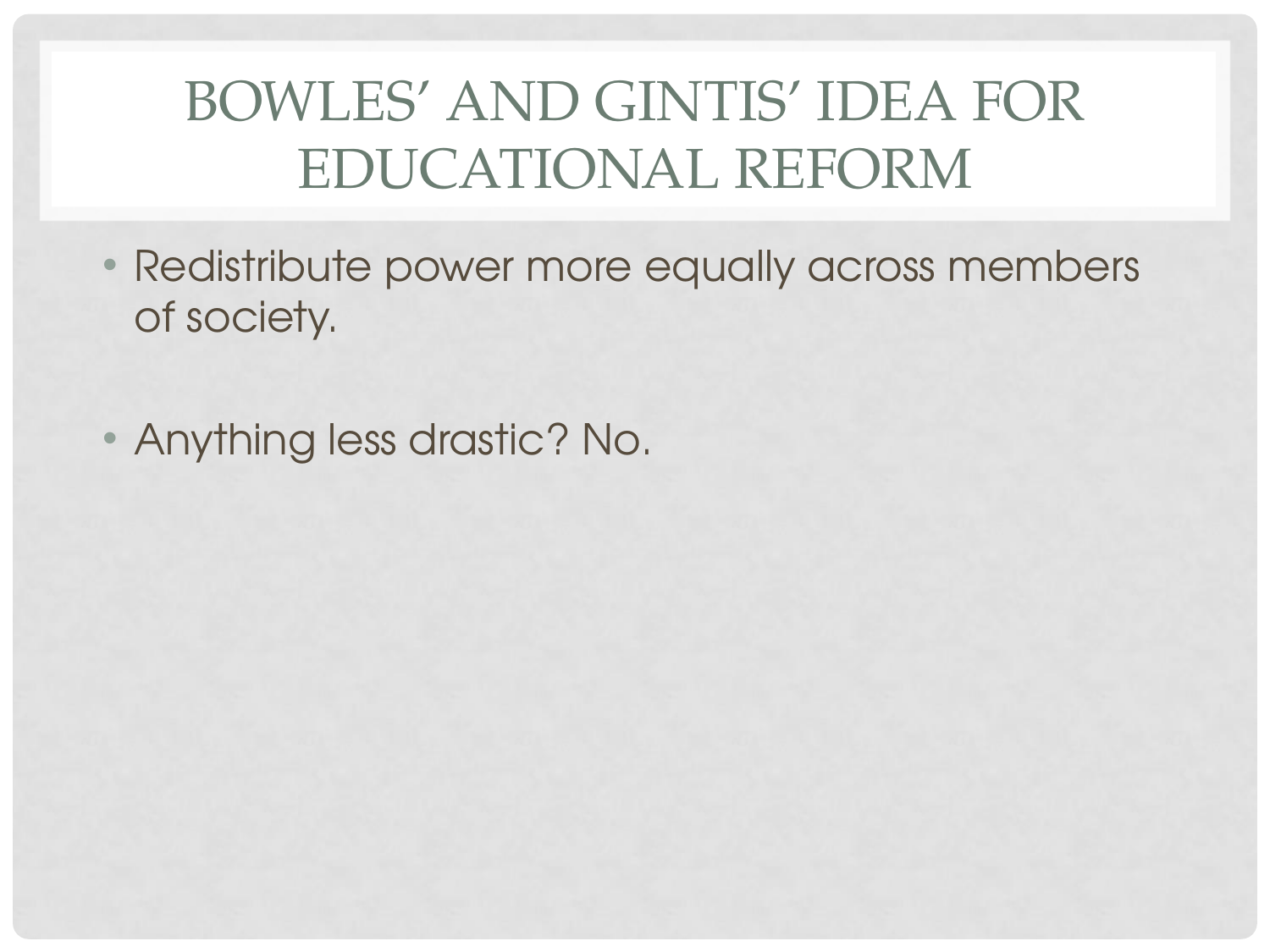

# BOWLES’ AND GINTIS’ IDEA FOR EDUCATIONAL REFORM
Redistribute power more equally across members of society.

Anything less drastic? No.